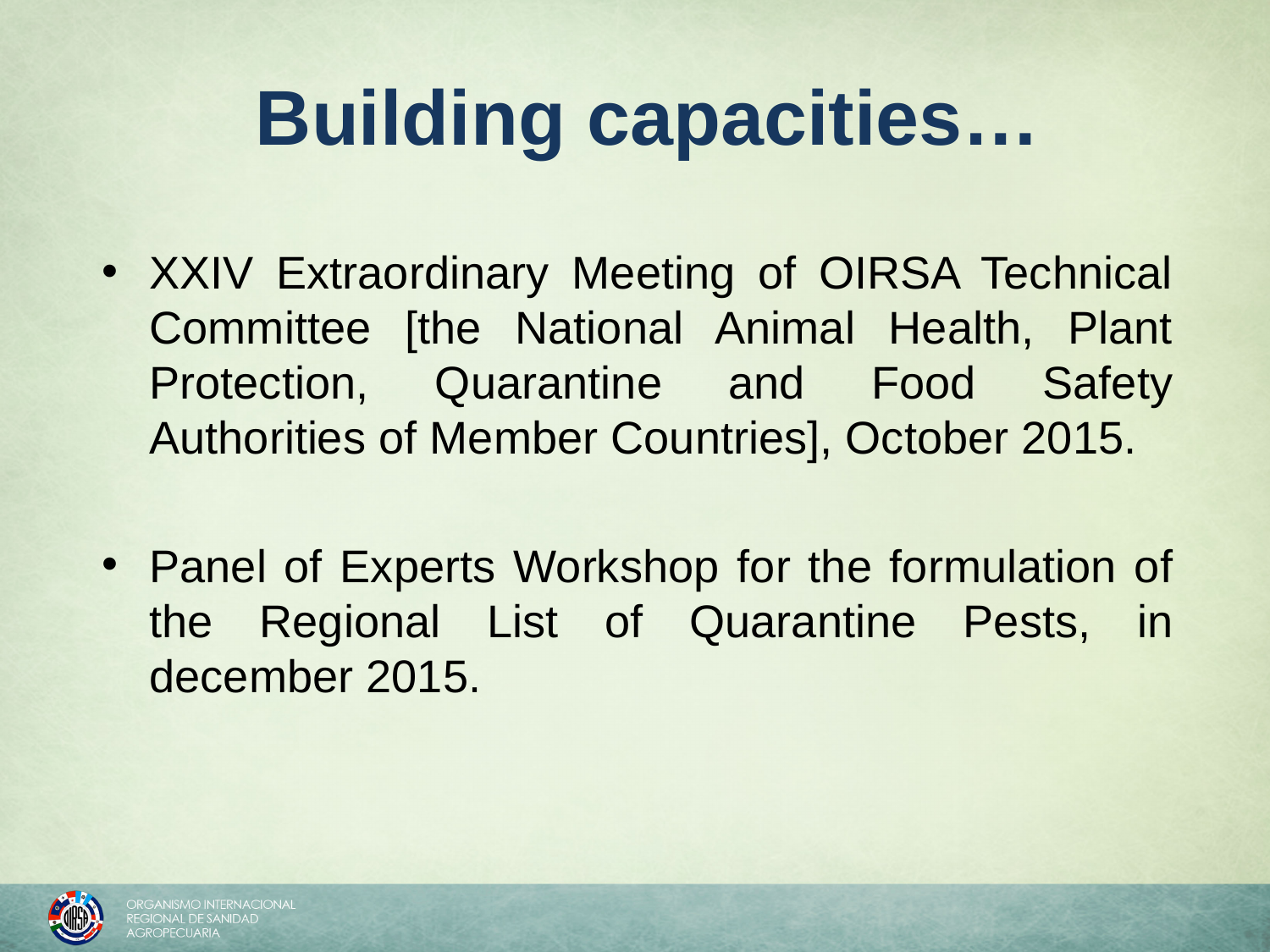

Building capacities…
XXIV Extraordinary Meeting of OIRSA Technical Committee [the National Animal Health, Plant Protection, Quarantine and Food Safety Authorities of Member Countries], October 2015.

Panel of Experts Workshop for the formulation of the Regional List of Quarantine Pests, in december 2015.